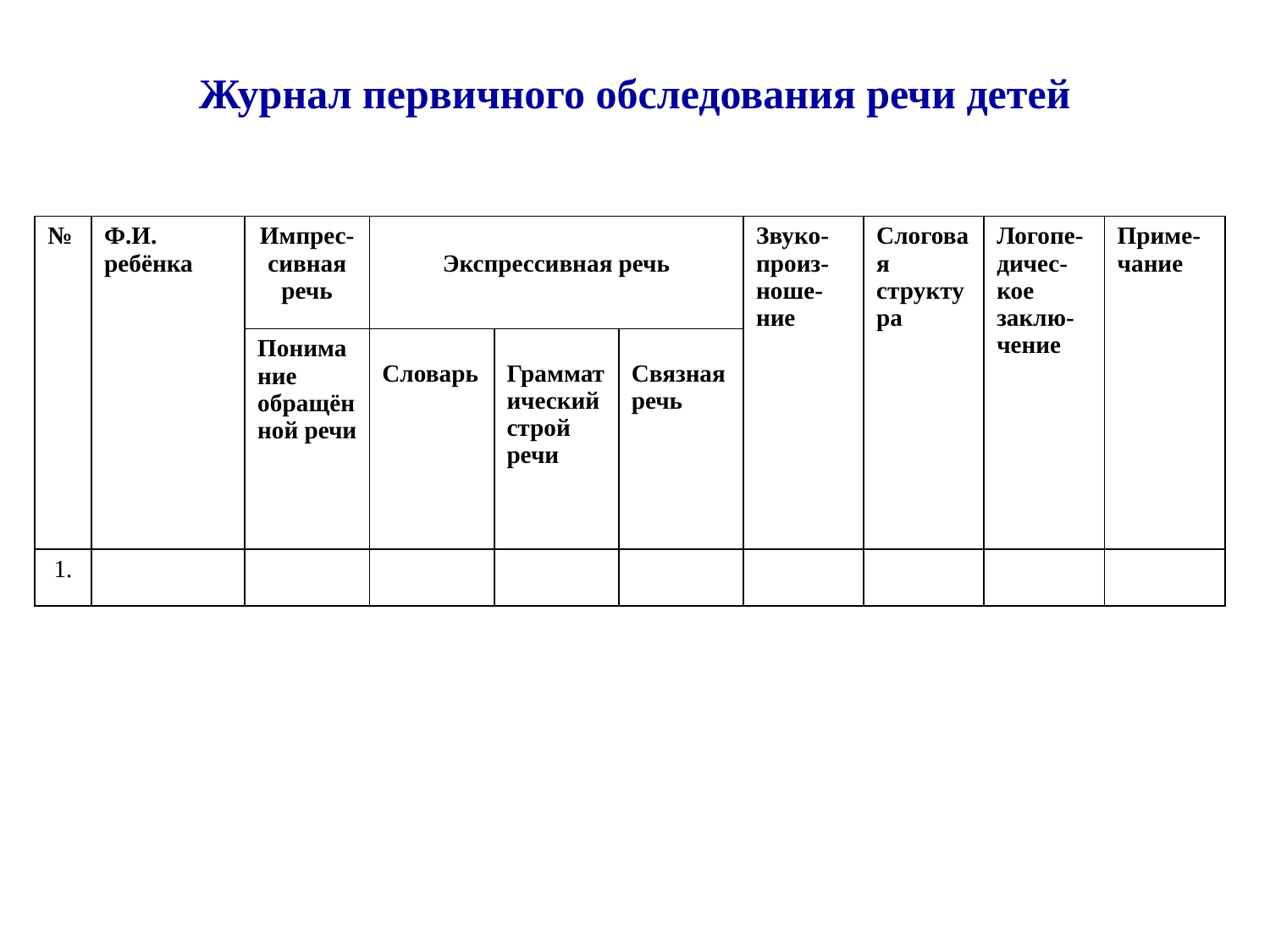

# Журнал первичного обследования речи детей
| № | Ф.И. ребёнка | Импрес-сивная речь | Экспрессивная речь |  |  | Звуко-произ-ноше- ние | Слоговая структура | Логопе- дичес- кое заклю- чение | Приме- чание |
| --- | --- | --- | --- | --- | --- | --- | --- | --- | --- |
|  |  | Понимание обращённой речи | Словарь | Грамматический строй речи | Связная речь |  |  |  |  |
| 1. |  |  |  |  |  |  |  |  |  |